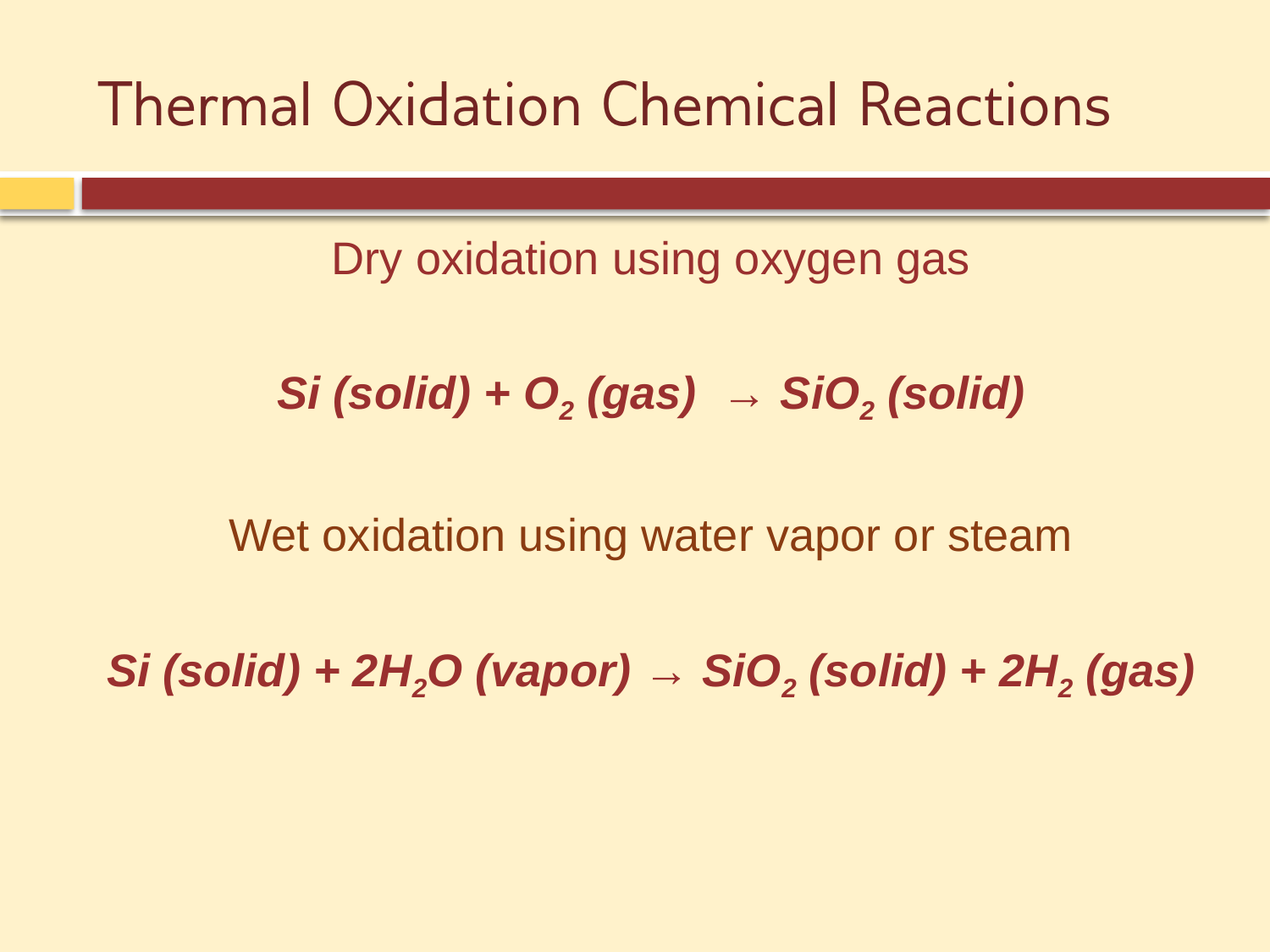

# Thermal Oxidation Chemical Reactions
Dry oxidation using oxygen gas

Si (solid) + O2 (gas)  → SiO2 (solid)

Wet oxidation using water vapor or steam

Si (solid) + 2H2O (vapor) → SiO2 (solid) + 2H2 (gas)